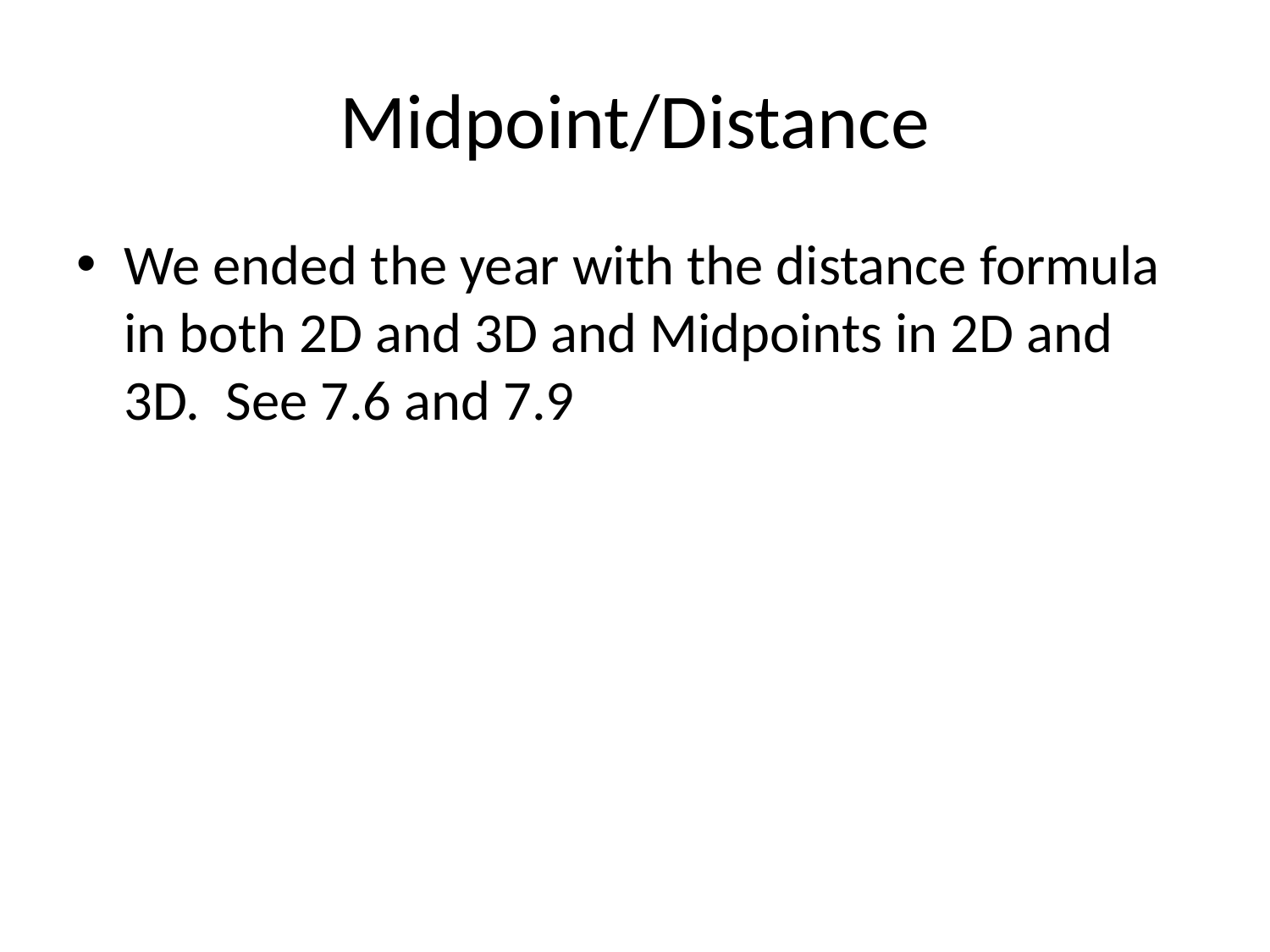

# Midpoint/Distance
We ended the year with the distance formula in both 2D and 3D and Midpoints in 2D and 3D.  See 7.6 and 7.9